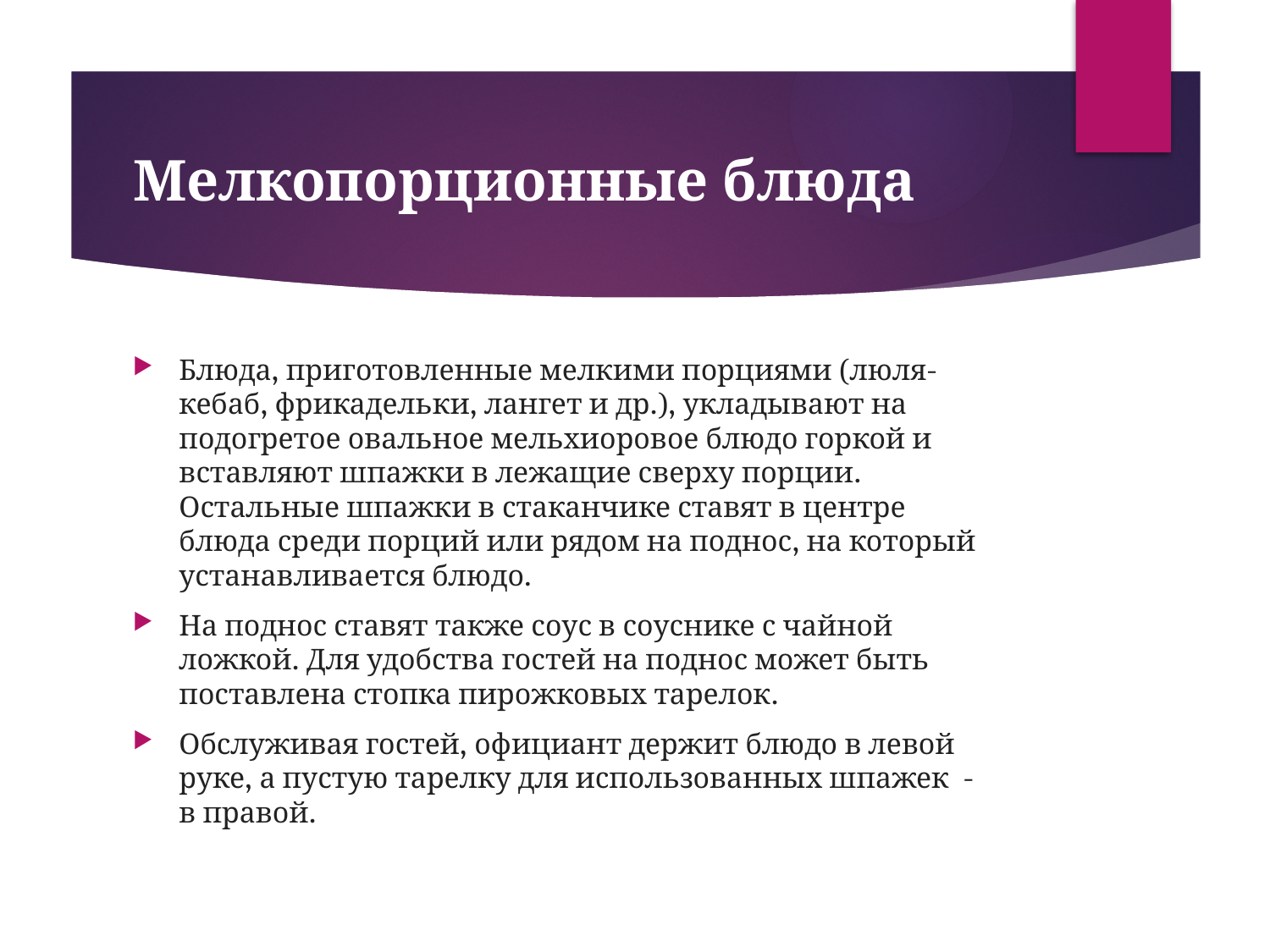

# Мелкопорционные блюда
Блюда, приготовленные мелкими порциями (люля-кебаб, фрикадельки, лангет и др.), укладывают на подогретое овальное мельхиоровое блюдо горкой и вставляют шпажки в лежащие сверху порции. Остальные шпажки в стаканчике ставят в центре блюда среди порций или рядом на поднос, на который устанавливается блюдо.
На поднос ставят также соус в соуснике с чайной ложкой. Для удобства гостей на поднос может быть  поставлена стопка пирожковых тарелок.
Обслуживая гостей, официант держит блюдо в левой руке, а пустую тарелку для использованных шпажек  -  в правой.